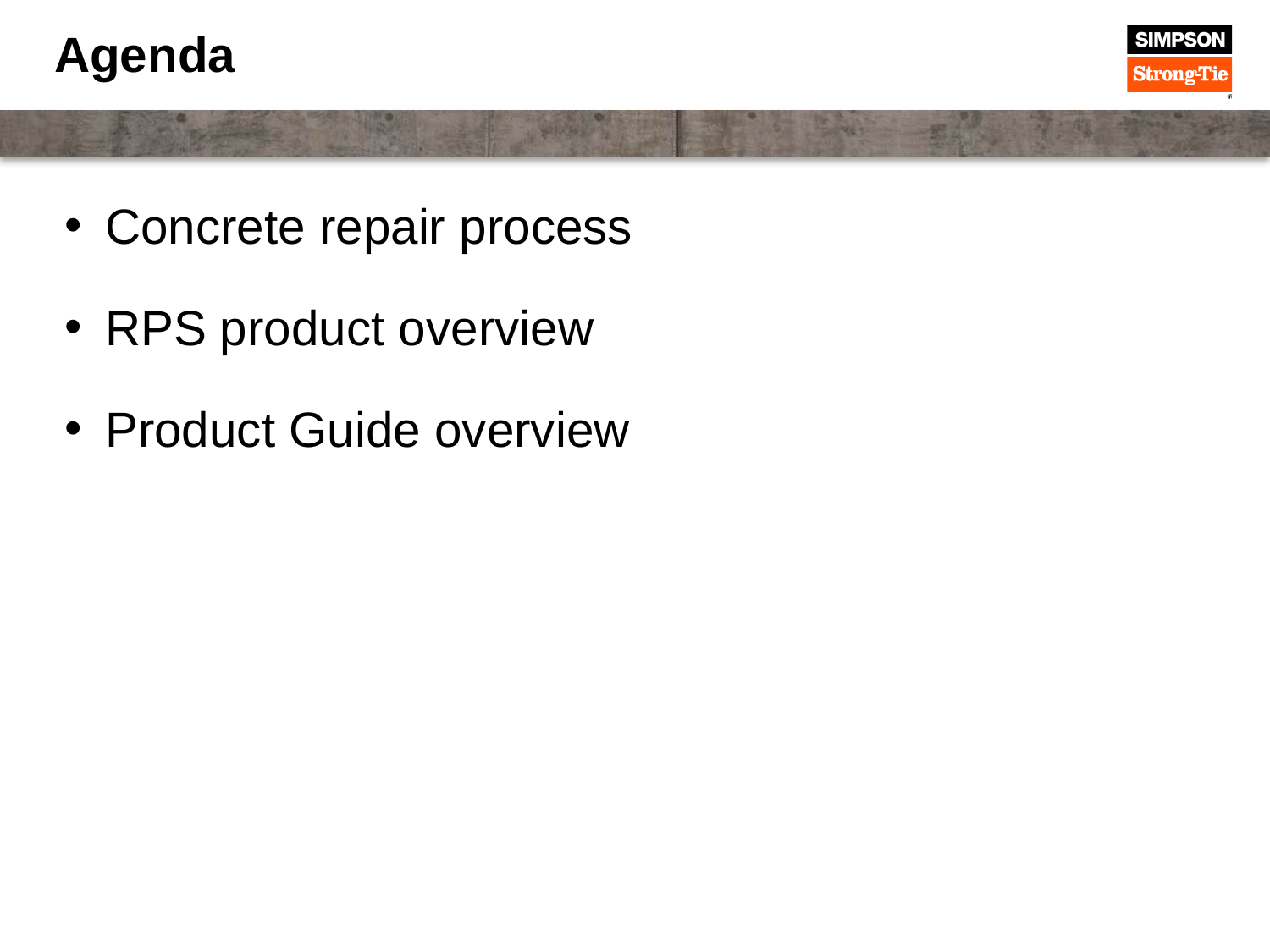

# Agenda
Concrete repair process
RPS product overview
Product Guide overview